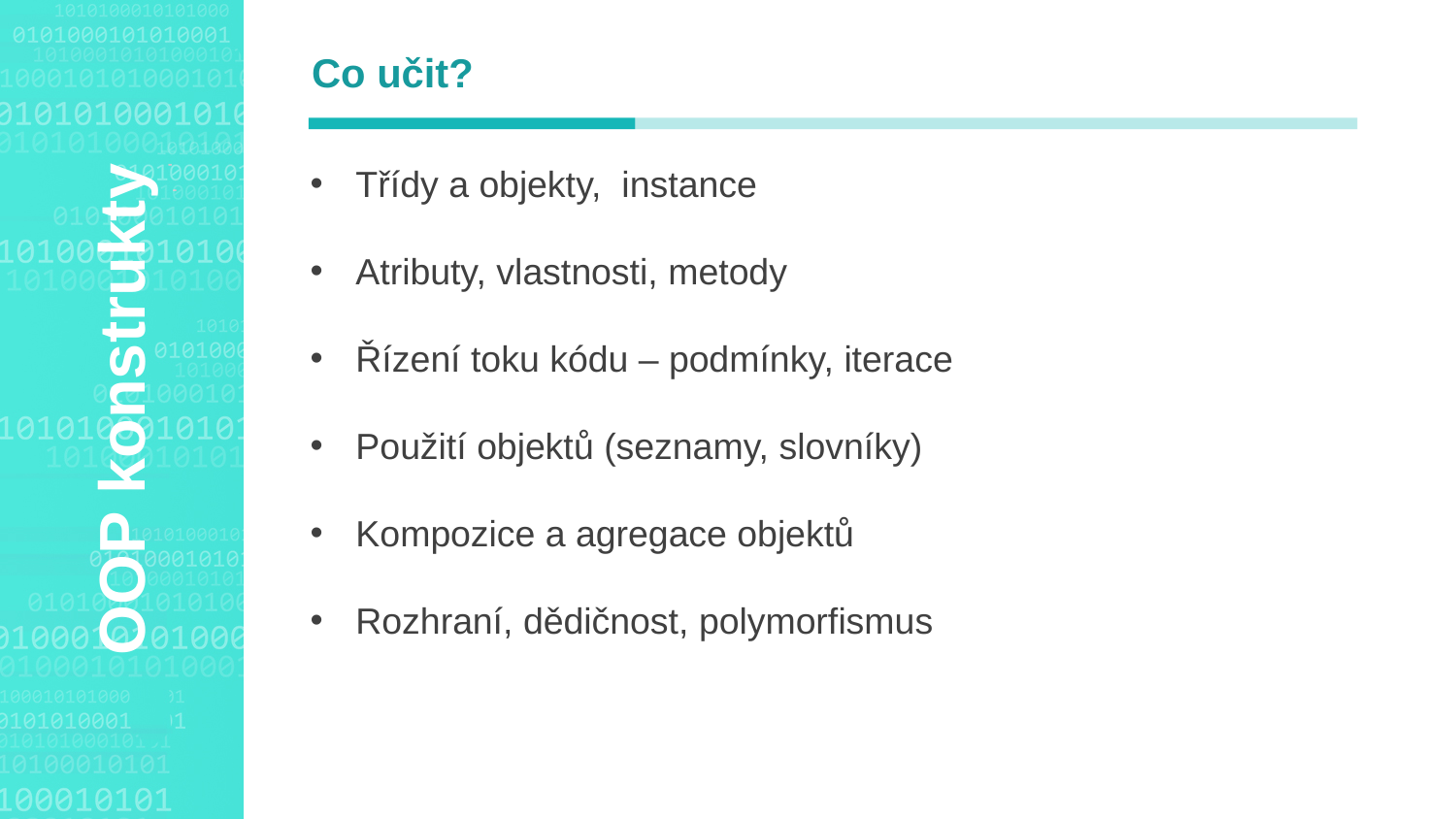

Co učit?

Třídy a objekty,  instance

Atributy, vlastnosti, metody

Řízení toku kódu – podmínky, iterace

Použití objektů (seznamy, slovníky)

Kompozice a agregace objektů

Rozhraní, dědičnost, polymorfismus

Agenda Style

OOP konstrukty